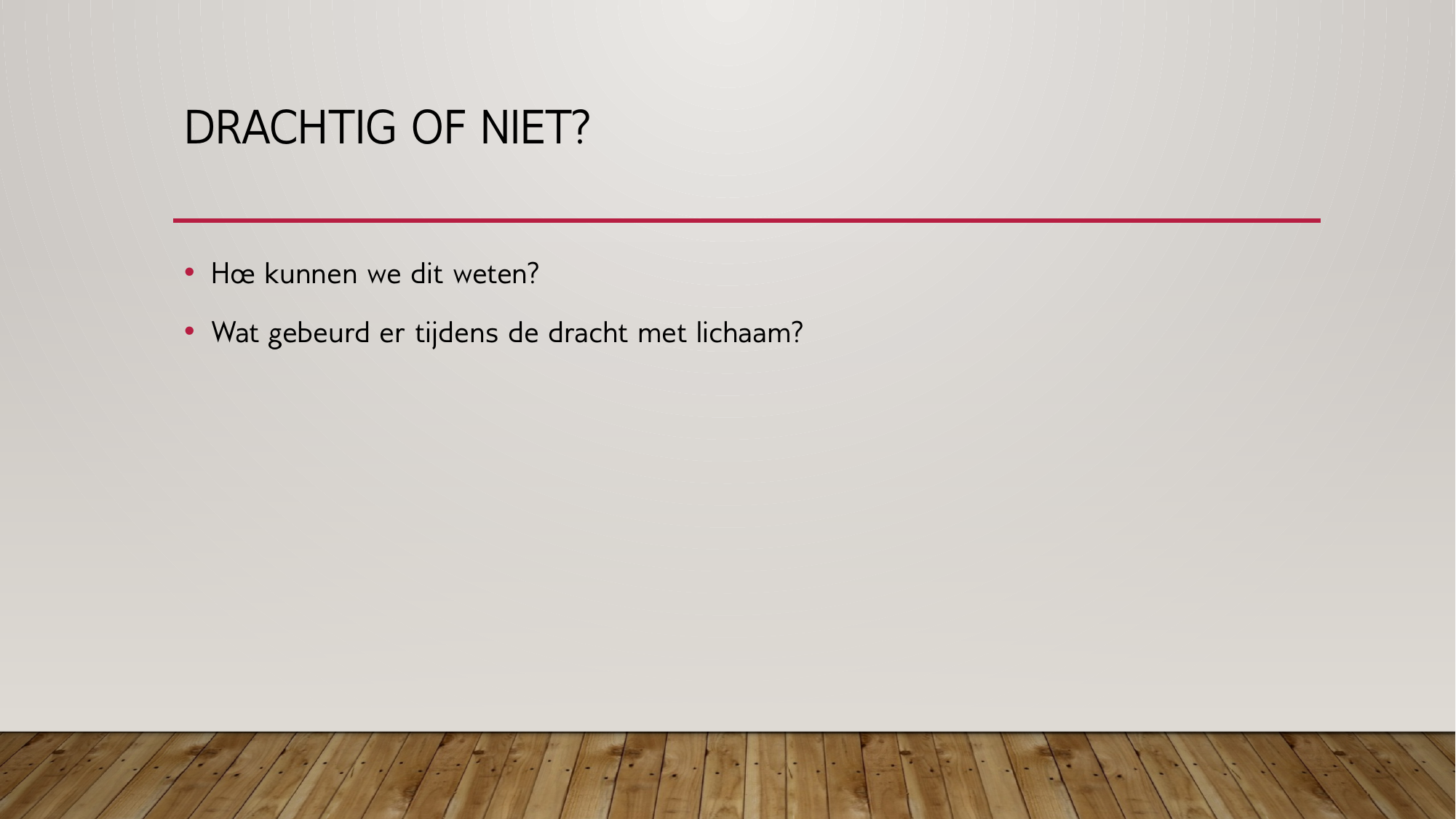

# Drachtig of niet?
Hoe kunnen we dit weten?
Wat gebeurd er tijdens de dracht met lichaam?